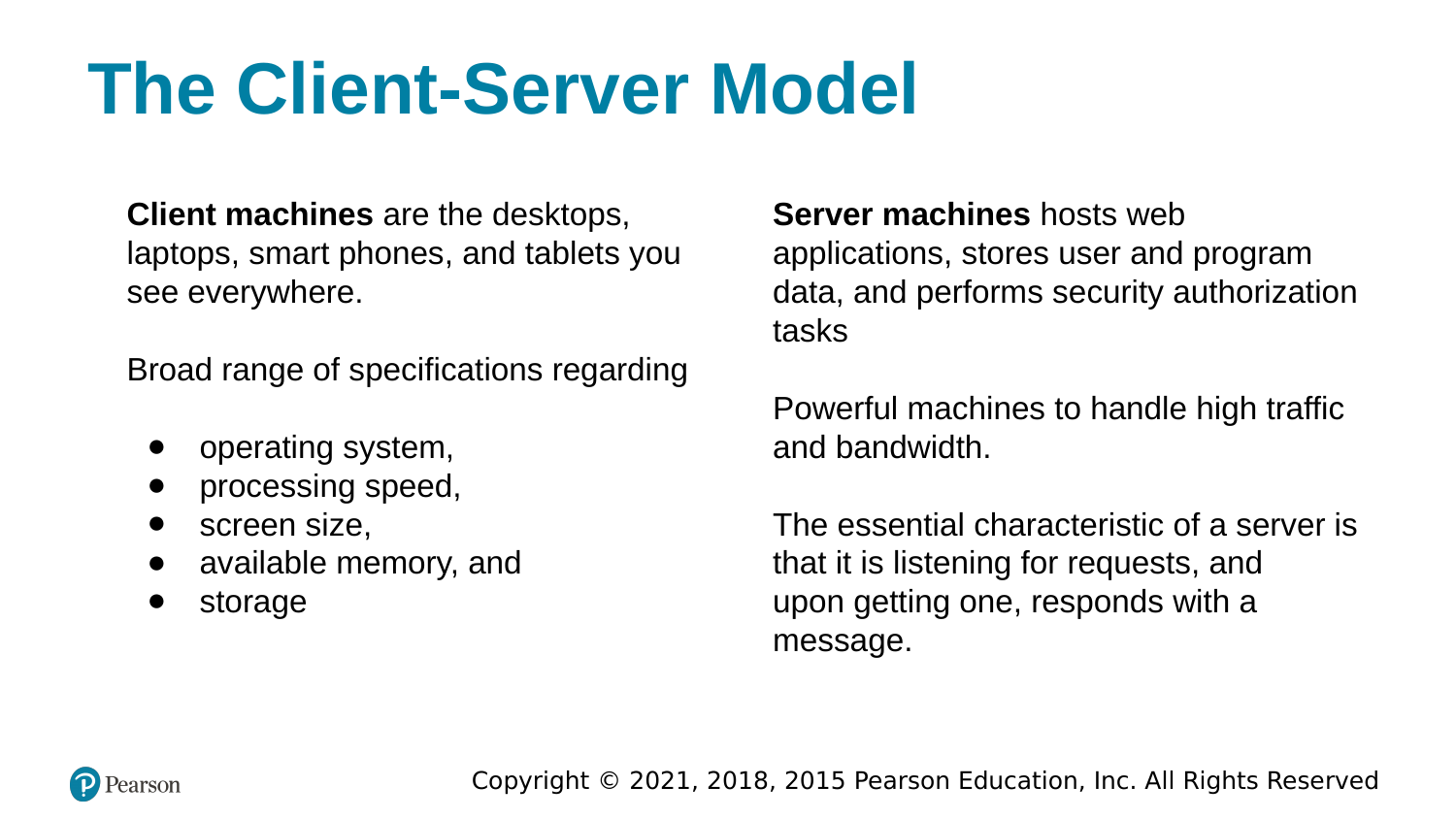

# The Client-Server Model
Client machines are the desktops, laptops, smart phones, and tablets you see everywhere.

Broad range of specifications regarding

operating system,
processing speed,
screen size,
available memory, and
storage

Server machines hosts web applications, stores user and program
data, and performs security authorization tasks

Powerful machines to handle high traffic and bandwidth.
The essential characteristic of a server is that it is listening for requests, and
upon getting one, responds with a message.